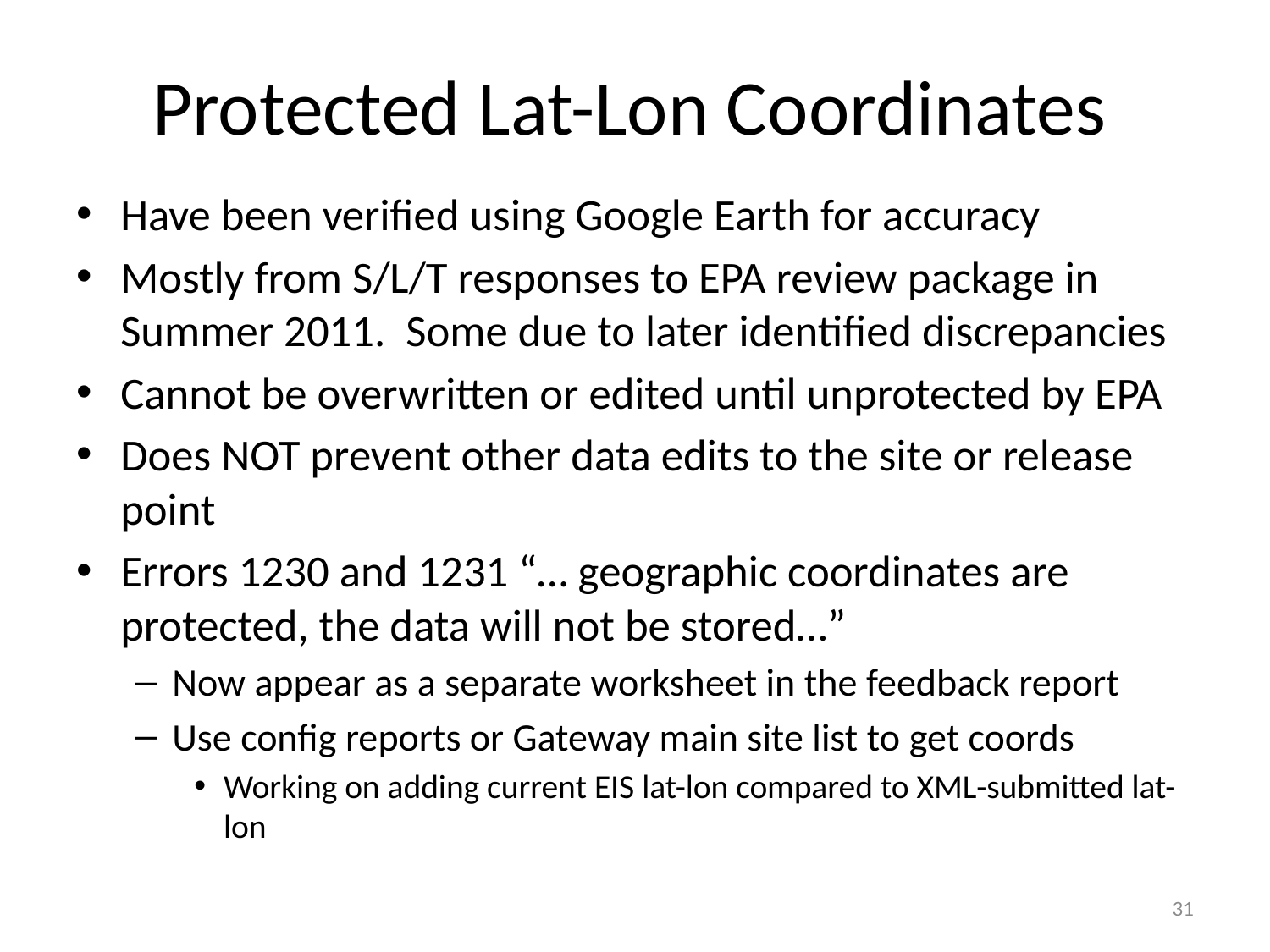

# Protected Lat-Lon Coordinates
Have been verified using Google Earth for accuracy
Mostly from S/L/T responses to EPA review package in Summer 2011.  Some due to later identified discrepancies
Cannot be overwritten or edited until unprotected by EPA
Does NOT prevent other data edits to the site or release point
Errors 1230 and 1231 “… geographic coordinates are protected, the data will not be stored…”
Now appear as a separate worksheet in the feedback report
Use config reports or Gateway main site list to get coords
Working on adding current EIS lat-lon compared to XML-submitted lat-lon

31